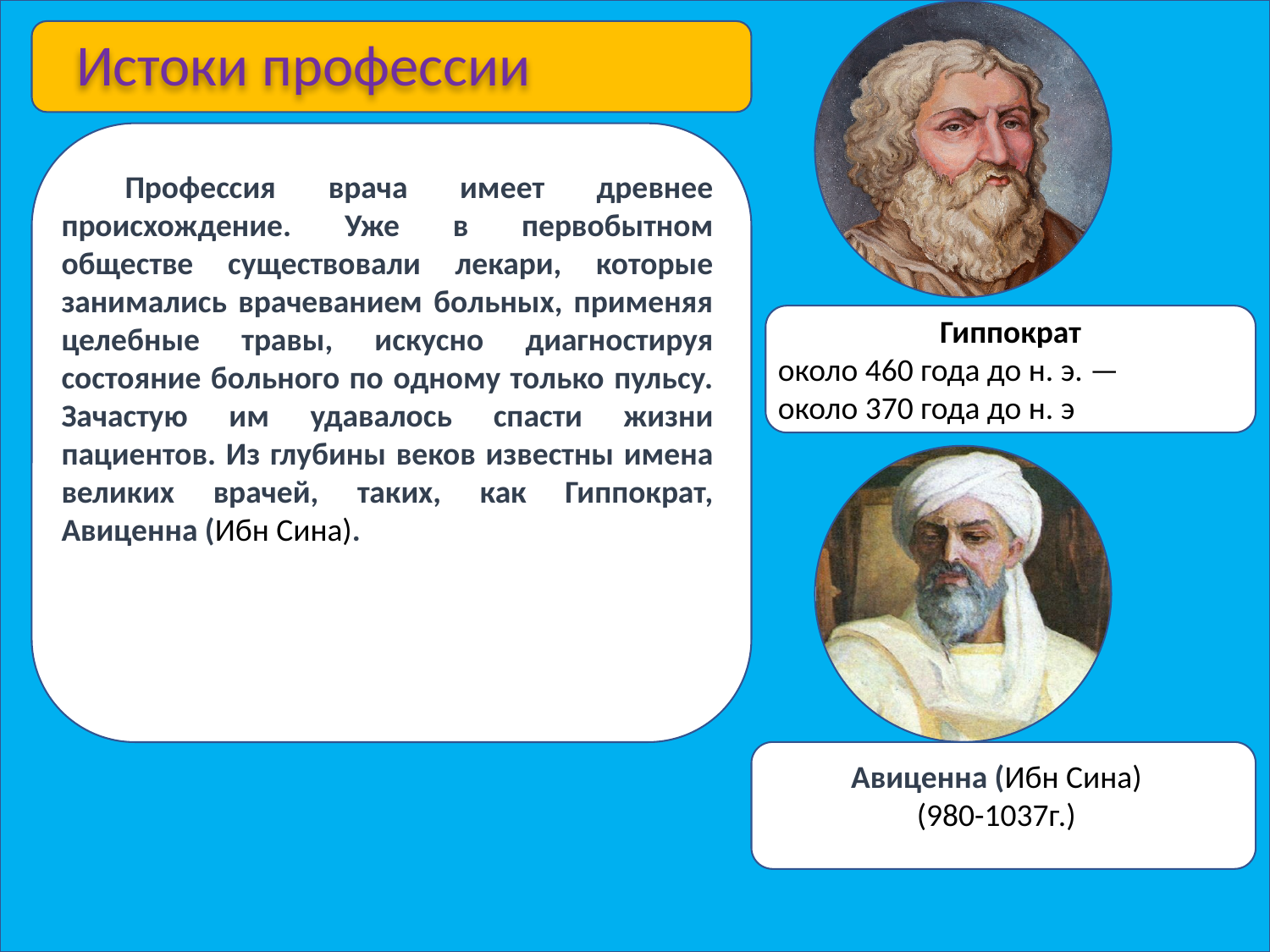

# Истоки профессии

Профессия врача имеет древнее происхождение. Уже в первобытном обществе существовали лекари, которые занимались врачеванием больных, применяя целебные травы, искусно диагностируя состояние больного по одному только пульсу. Зачастую им удавалось спасти жизни пациентов. Из глубины веков известны имена великих врачей, таких, как Гиппократ, Авиценна (Ибн Сина).

Гиппократ
около 460 года до н. э. — около 370 года до н. э

Авиценна (Ибн Сина)
(980-1037г.)